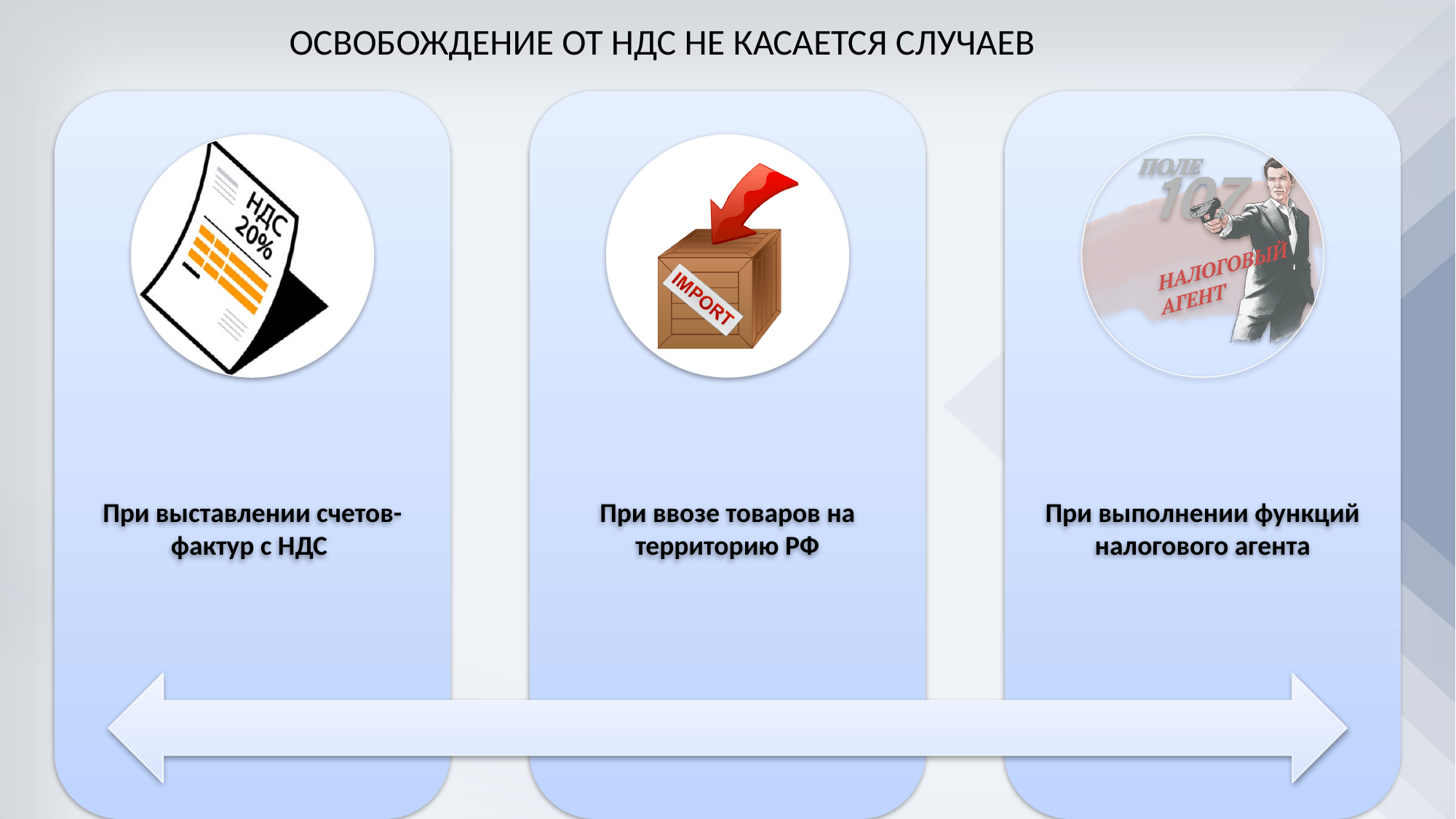

# ОСВОБОЖДЕНИЕ ОТ НДС НЕ КАСАЕТСЯ СЛУЧАЕВ
При выставлении счетов-фактур с НДС
При ввозе товаров на территорию РФ
При выполнении функций налогового агента